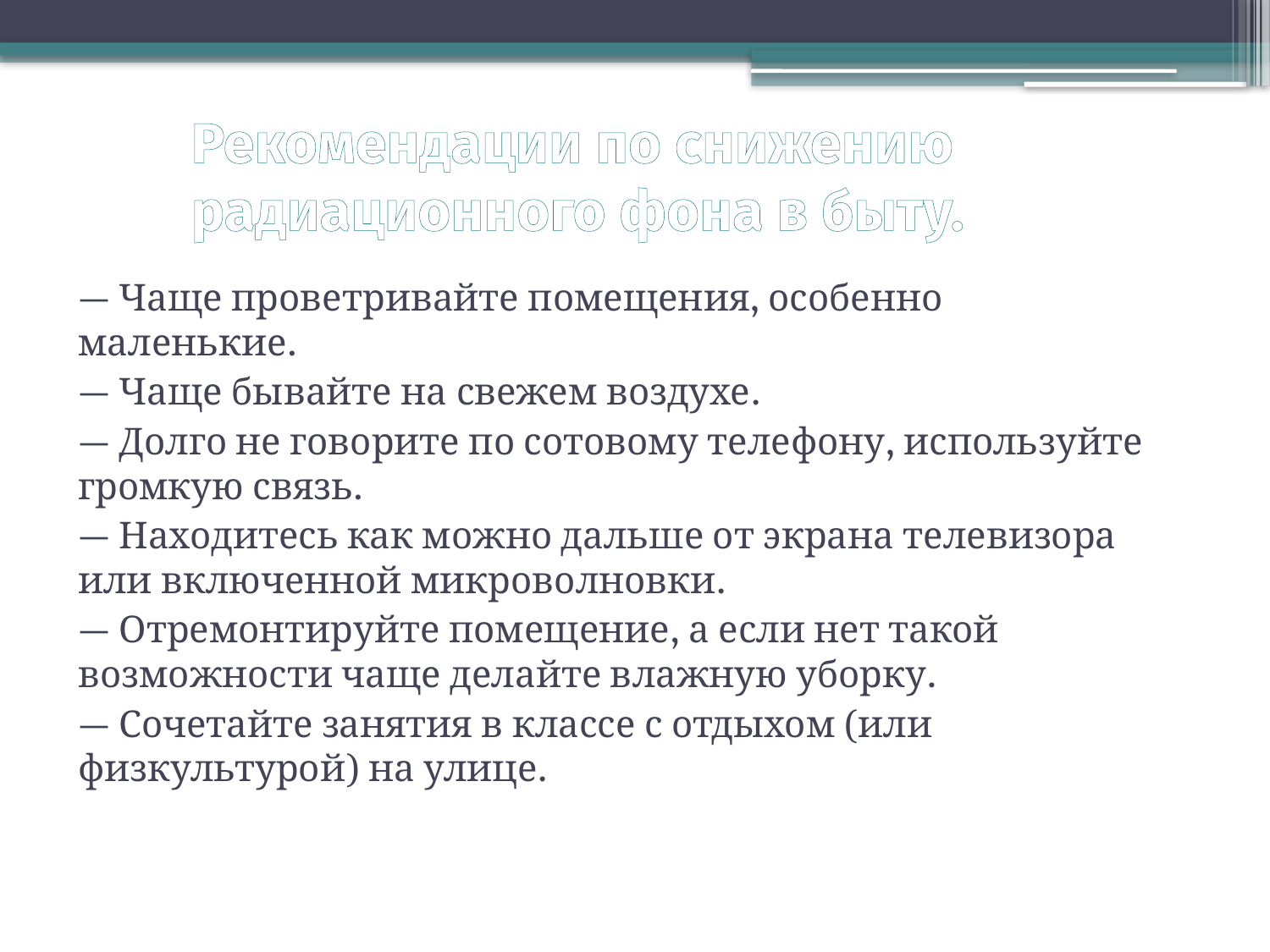

# Рекомендации по снижению радиационного фона в быту.
— Чаще проветривайте помещения, особенно маленькие.
— Чаще бывайте на свежем воздухе.
— Долго не говорите по сотовому телефону, используйте громкую связь.
— Находитесь как можно дальше от экрана телевизора или включенной микроволновки.
— Отремонтируйте помещение, а если нет такой возможности чаще делайте влажную уборку.
— Сочетайте занятия в классе с отдыхом (или физкультурой) на улице.